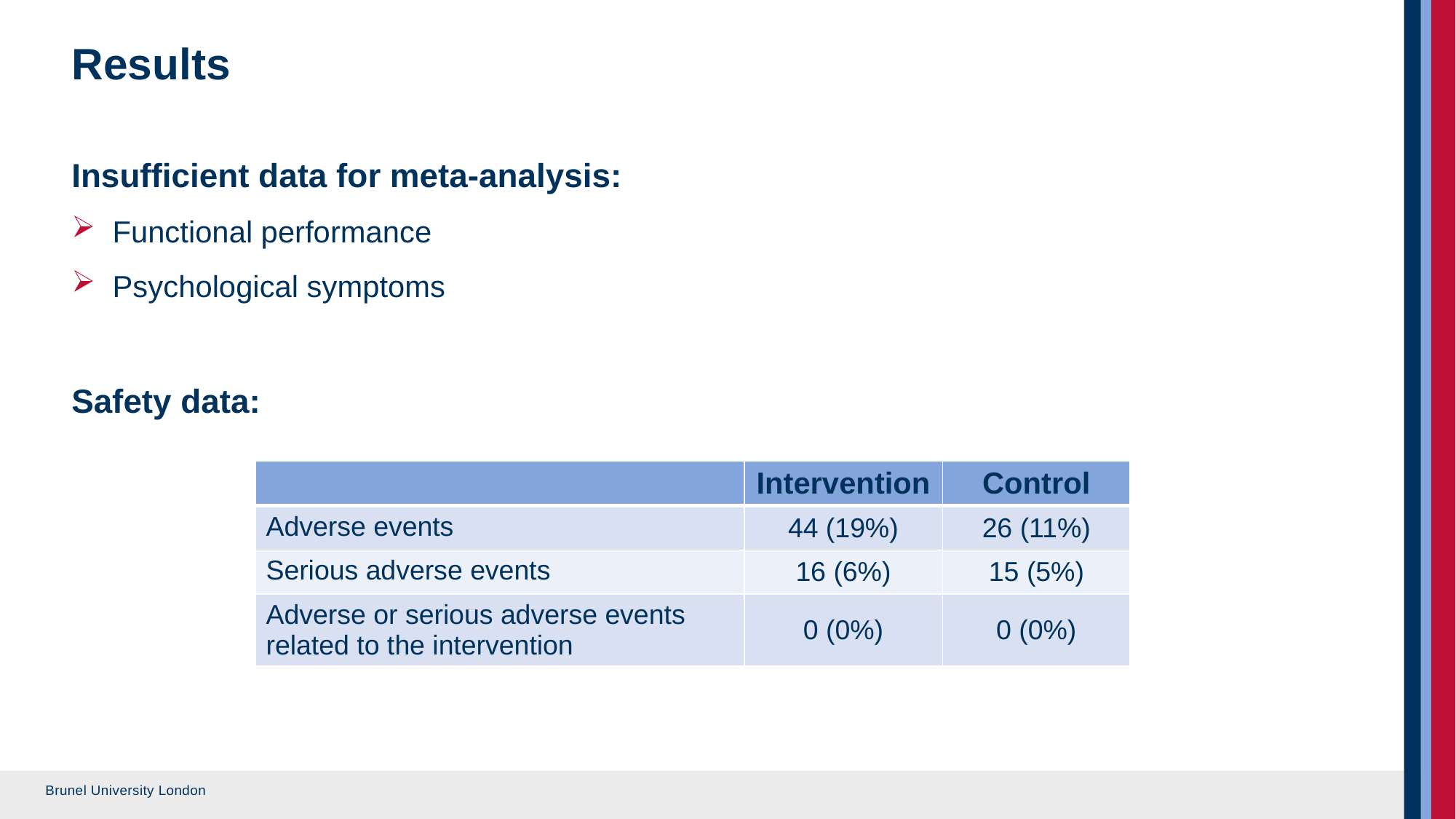

Results
Insufficient data for meta-analysis:
Functional performance
Psychological symptoms

Safety data:
|  | Intervention | Control |
| --- | --- | --- |
| Adverse events | 44 (19%) | 26 (11%) |
| Serious adverse events | 16 (6%) | 15 (5%) |
| Adverse or serious adverse events related to the intervention | 0 (0%) | 0 (0%) |